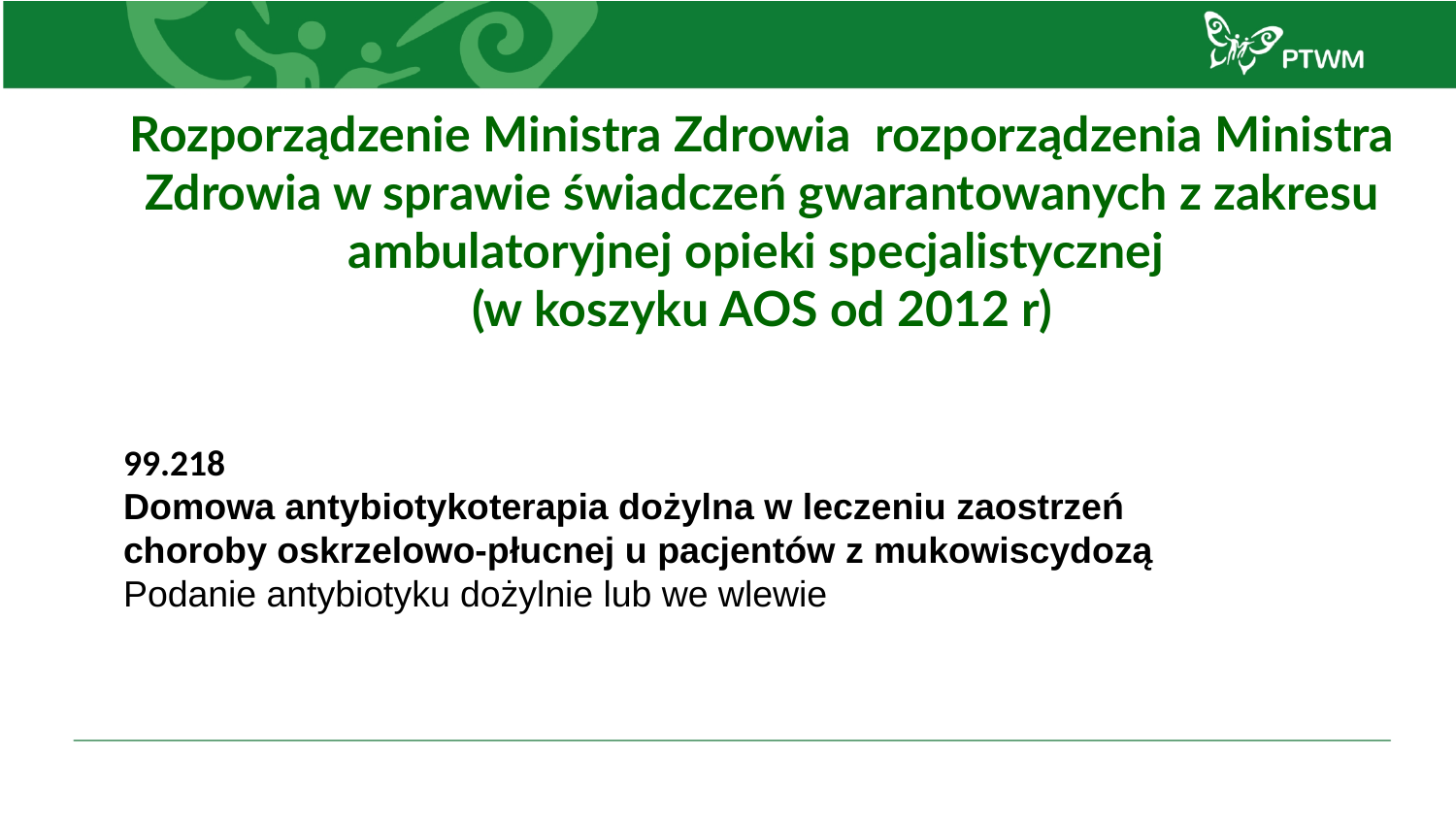

# Rozporządzenie Ministra Zdrowia  rozporządzenia Ministra Zdrowia w sprawie świadczeń gwarantowanych z zakresu ambulatoryjnej opieki specjalistycznej (w koszyku AOS od 2012 r)
99.218
Domowa antybiotykoterapia dożylna w leczeniu zaostrzeń
choroby oskrzelowo-płucnej u pacjentów z mukowiscydozą
Podanie antybiotyku dożylnie lub we wlewie